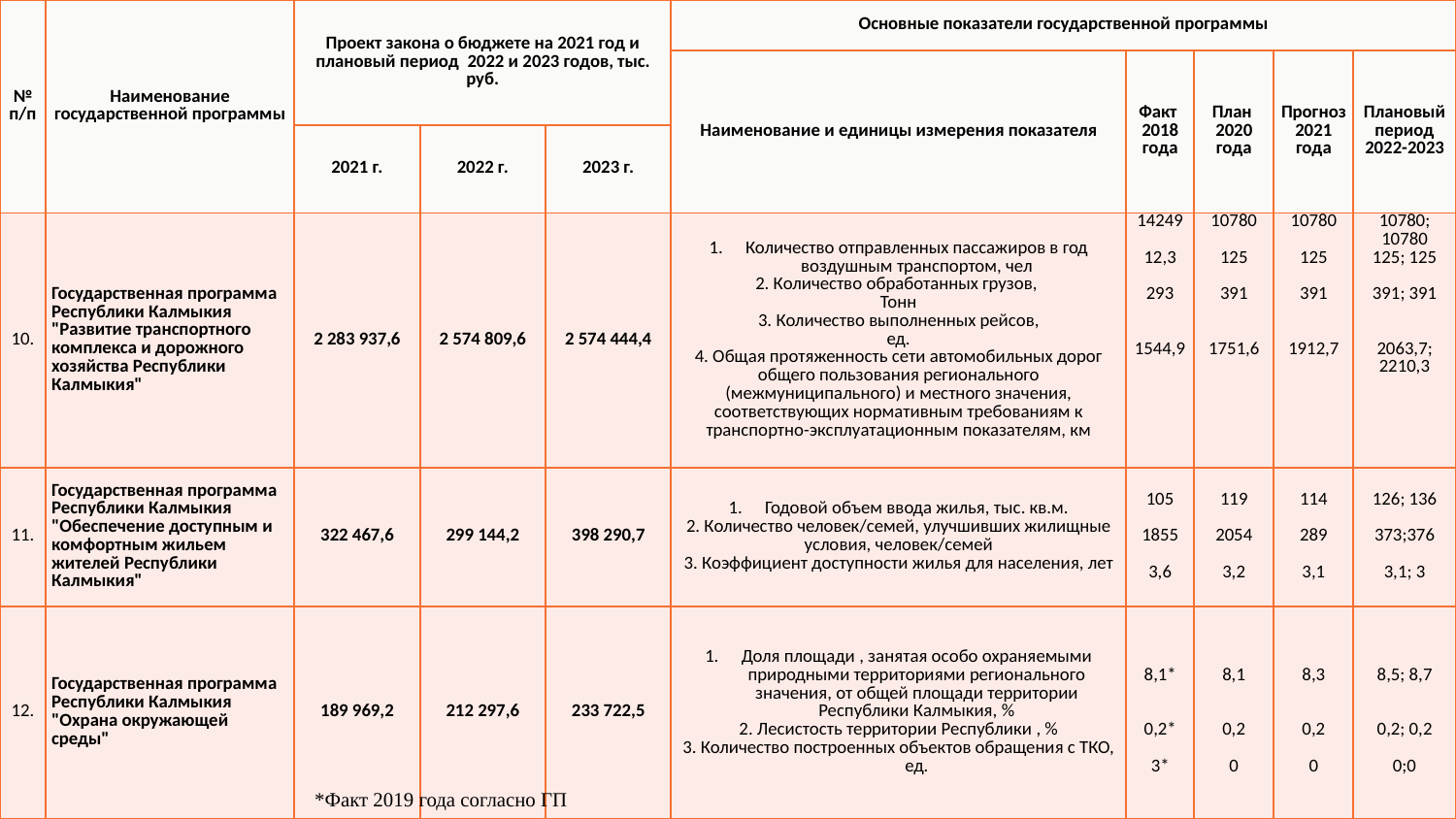

| № п/п | Наименование государственной программы | Проект закона о бюджете на 2021 год и плановый период 2022 и 2023 годов, тыс. руб. |  |  | Основные показатели государственной программы |  |  |  |  |
| --- | --- | --- | --- | --- | --- | --- | --- | --- | --- |
|  |  |  |  |  | Наименование и единицы измерения показателя | Факт 2018 года | План 2020 года | Прогноз 2021 года | Плановый период 2022-2023 |
|  |  | 2021 г. | 2022 г. | 2023 г. |  |  |  |  |  |
| 10. | Государственная программа Республики Калмыкия "Развитие транспортного комплекса и дорожного хозяйства Республики Калмыкия" | 2 283 937,6 | 2 574 809,6 | 2 574 444,4 | Количество отправленных пассажиров в год воздушным транспортом, чел 2. Количество обработанных грузов, Тонн 3. Количество выполненных рейсов, ед. 4. Общая протяженность сети автомобильных дорог общего пользования регионального (межмуниципального) и местного значения, соответствующих нормативным требованиям к транспортно-эксплуатационным показателям, км | 14249 12,3 293 1544,9 | 10780 125 391 1751,6 | 10780 125 391 1912,7 | 10780; 10780 125; 125 391; 391 2063,7; 2210,3 |
| 11. | Государственная программа Республики Калмыкия "Обеспечение доступным и комфортным жильем жителей Республики Калмыкия" | 322 467,6 | 299 144,2 | 398 290,7 | Годовой объем ввода жилья, тыс. кв.м. 2. Количество человек/семей, улучшивших жилищные условия, человек/семей 3. Коэффициент доступности жилья для населения, лет | 105 1855 3,6 | 119 2054 3,2 | 114 289 3,1 | 126; 136 373;376 3,1; 3 |
| 12. | Государственная программа Республики Калмыкия "Охрана окружающей среды" | 189 969,2 | 212 297,6 | 233 722,5 | Доля площади , занятая особо охраняемыми природными территориями регионального значения, от общей площади территории Республики Калмыкия, % 2. Лесистость территории Республики , % 3. Количество построенных объектов обращения с ТКО, ед. | 8,1\* 0,2\* 3\* | 8,1 0,2 0 | 8,3 0,2 0 | 8,5; 8,7 0,2; 0,2 0;0 |
57
*Факт 2019 года согласно ГП